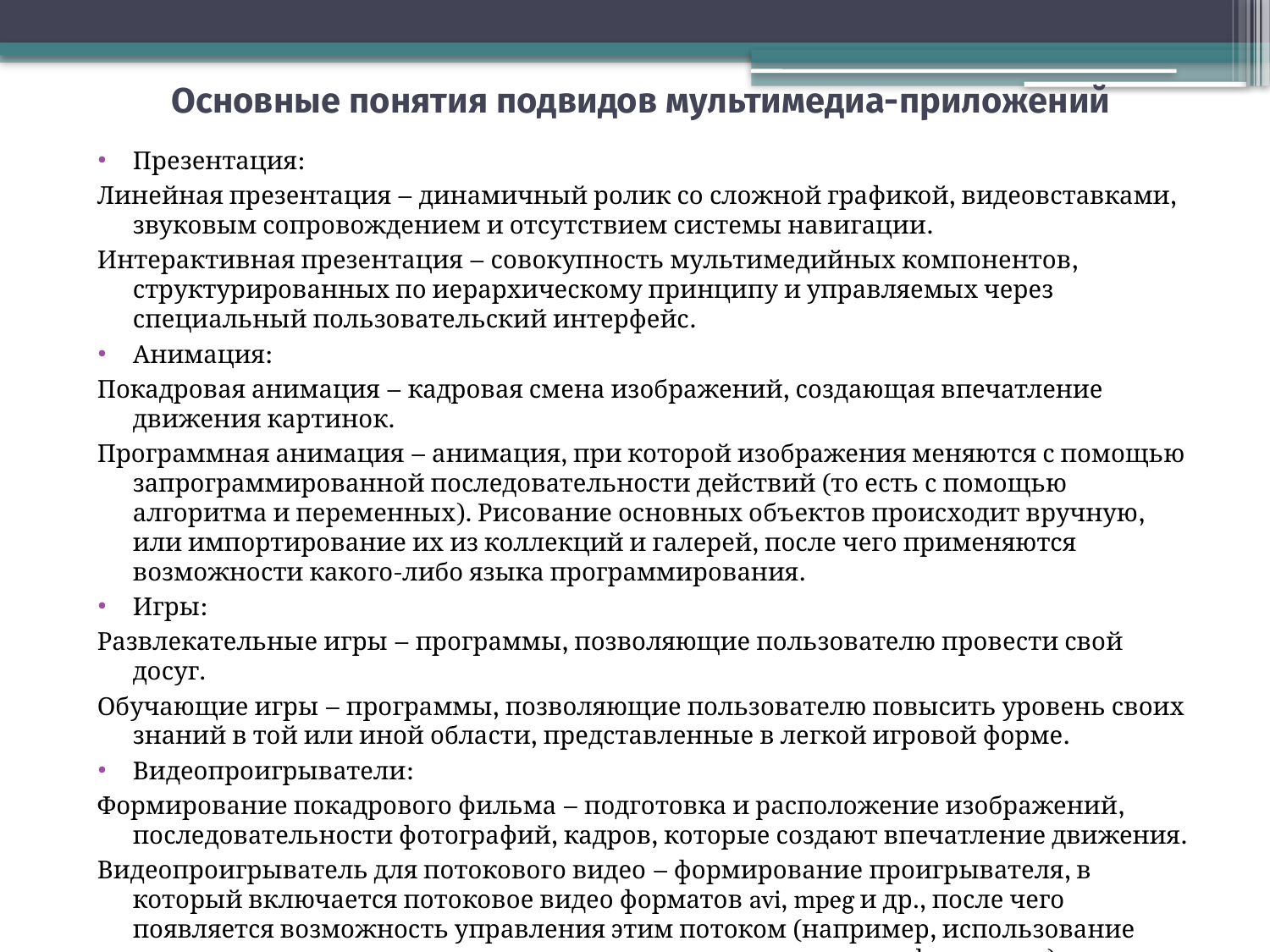

# Основные понятия подвидов мультимедиа-приложений
Презентация:
Линейная презентация – динамичный ролик со сложной графикой, видеовставками, звуковым сопровождением и отсутствием системы навигации.
Интерактивная презентация – совокупность мультимедийных компонентов, структурированных по иерархическому принципу и управляемых через специальный пользовательский интерфейс.
Анимация:
Покадровая анимация – кадровая смена изображений, создающая впечатление движения картинок.
Программная анимация – анимация, при которой изображения меняются с помощью запрограммированной последовательности действий (то есть с помощью алгоритма и переменных). Рисование основных объектов происходит вручную, или импортирование их из коллекций и галерей, после чего применяются возможности какого-либо языка программирования.
Игры:
Развлекательные игры – программы, позволяющие пользователю провести свой досуг.
Обучающие игры – программы, позволяющие пользователю повысить уровень своих знаний в той или иной области, представленные в легкой игровой форме.
Видеопроигрыватели:
Формирование покадрового фильма – подготовка и расположение изображений, последовательности фотографий, кадров, которые создают впечатление движения.
Видеопроигрыватель для потокового видео – формирование проигрывателя, в который включается потоковое видео форматов avi, mpeg и др., после чего появляется возможность управления этим потоком (например, использование таких команд, как запуск, пауза и перемотка на начало видеофрагмента).